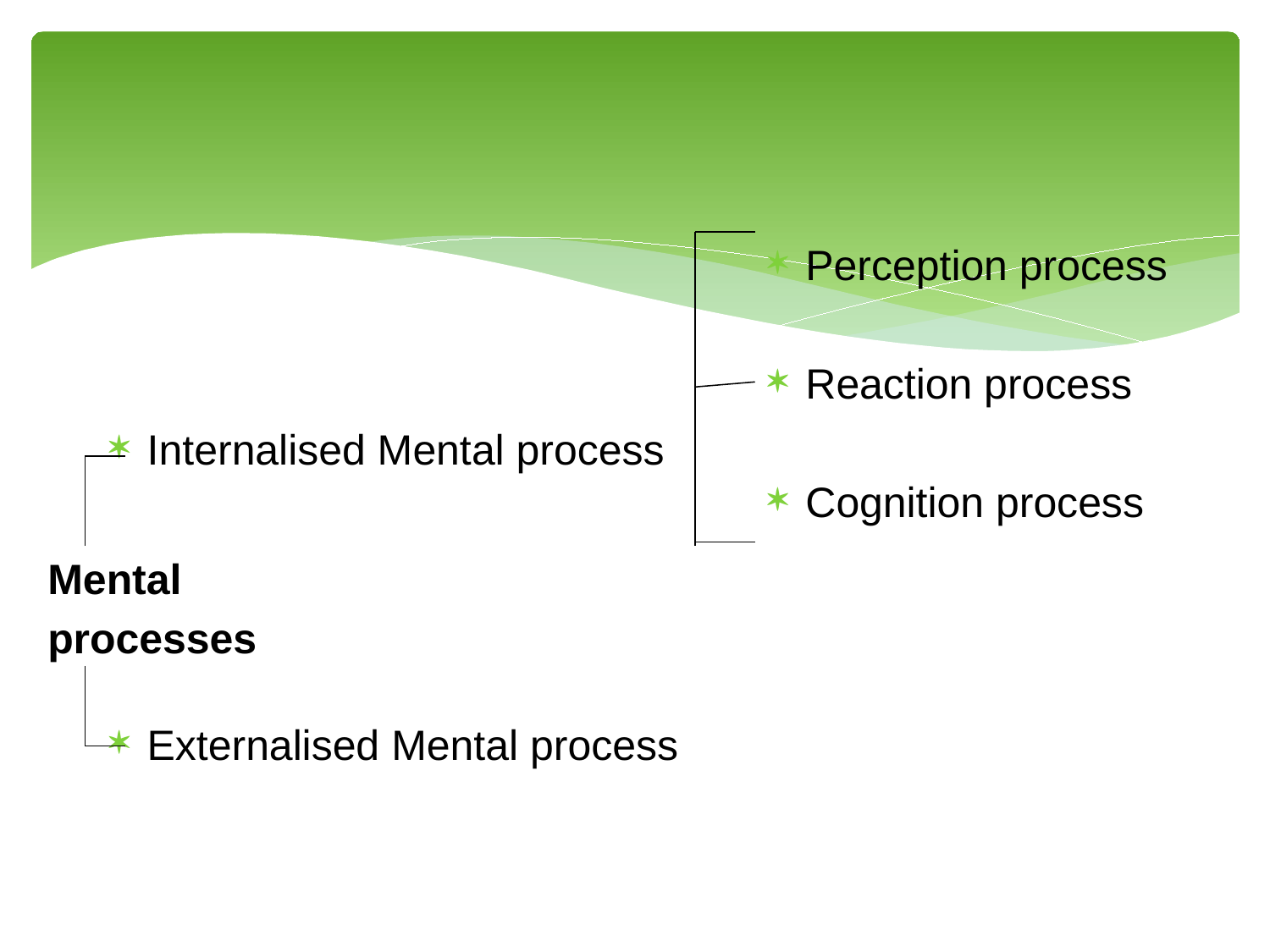

Perception process

Reaction process

Cognition process
Internalised Mental process

Externalised Mental process
Mental
processes